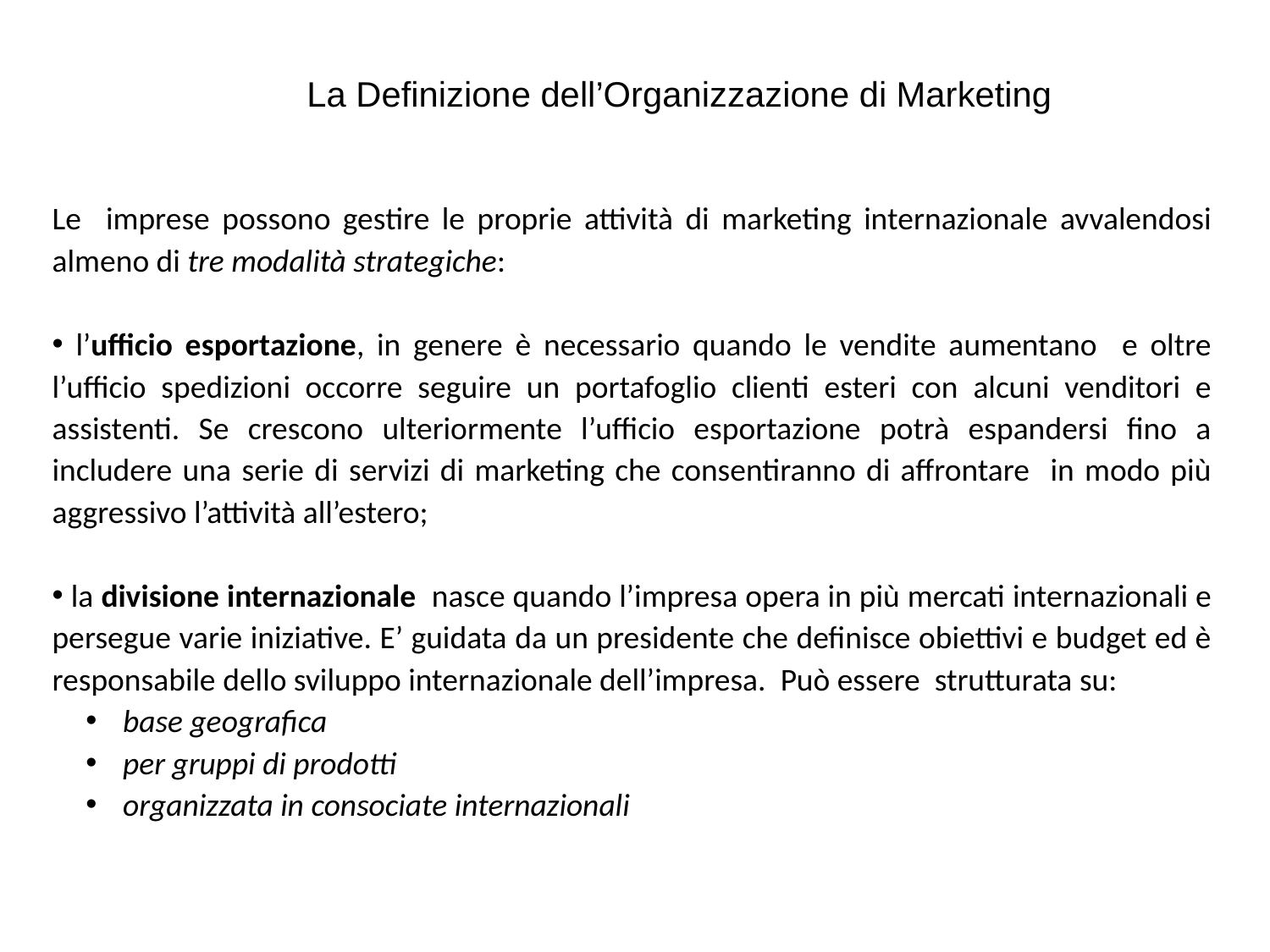

La Definizione dell’Organizzazione di Marketing
Le  imprese possono gestire le proprie attività di marketing internazionale avvalendosi almeno di tre modalità strategiche:

 l’ufficio esportazione, in genere è necessario quando le vendite aumentano  e oltre l’ufficio spedizioni occorre seguire un portafoglio clienti esteri con alcuni venditori e assistenti. Se crescono ulteriormente l’ufficio esportazione potrà espandersi fino a includere una serie di servizi di marketing che consentiranno di affrontare  in modo più aggressivo l’attività all’estero;

 la divisione internazionale  nasce quando l’impresa opera in più mercati internazionali e persegue varie iniziative. E’ guidata da un presidente che definisce obiettivi e budget ed è responsabile dello sviluppo internazionale dell’impresa.  Può essere  strutturata su:
 base geografica
 per gruppi di prodotti
 organizzata in consociate internazionali